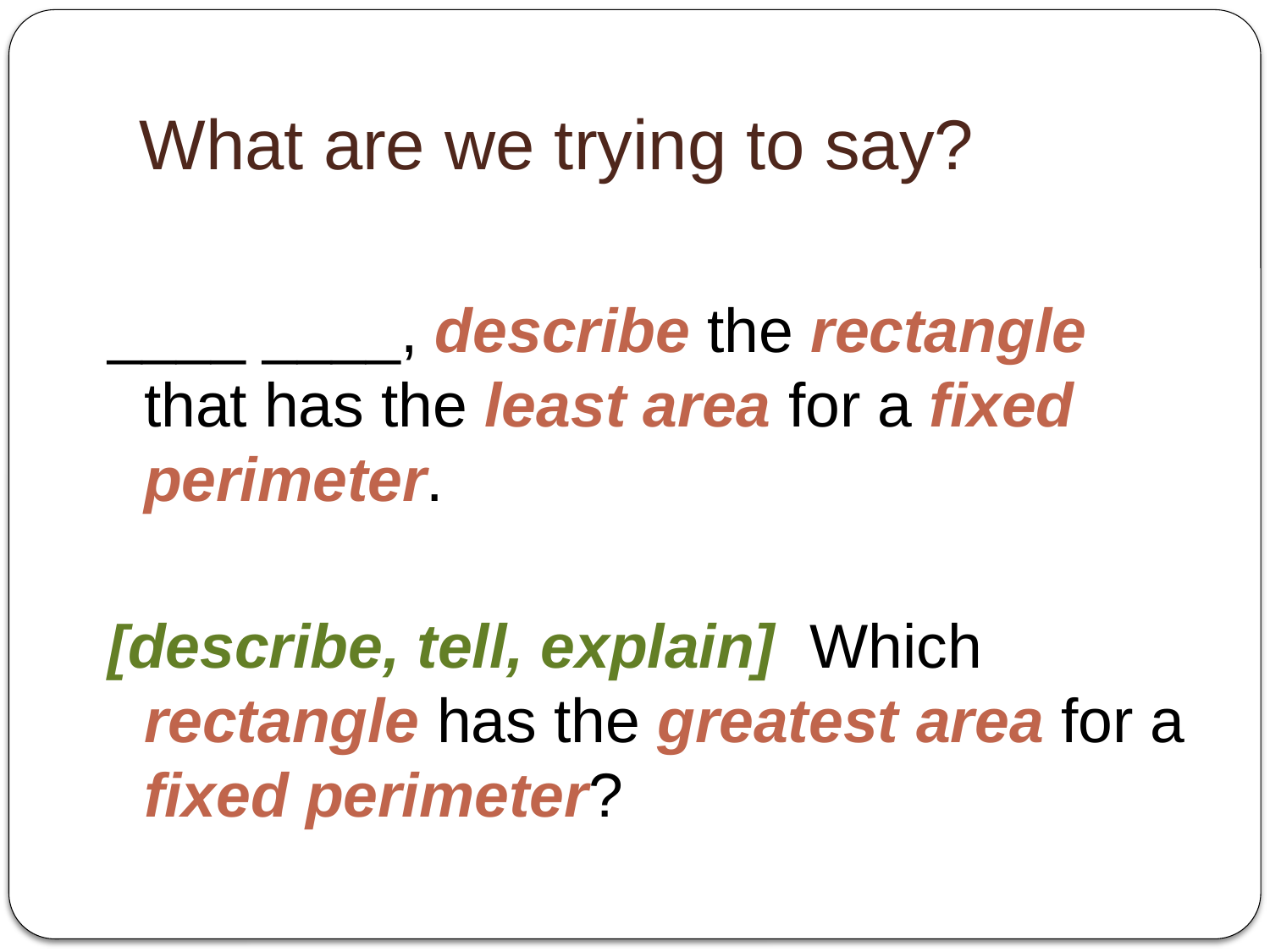

# What are we trying to say?

____ ____, describe the rectangle that has the least area for a fixed perimeter.

[describe, tell, explain]  Which rectangle has the greatest area for a fixed perimeter?